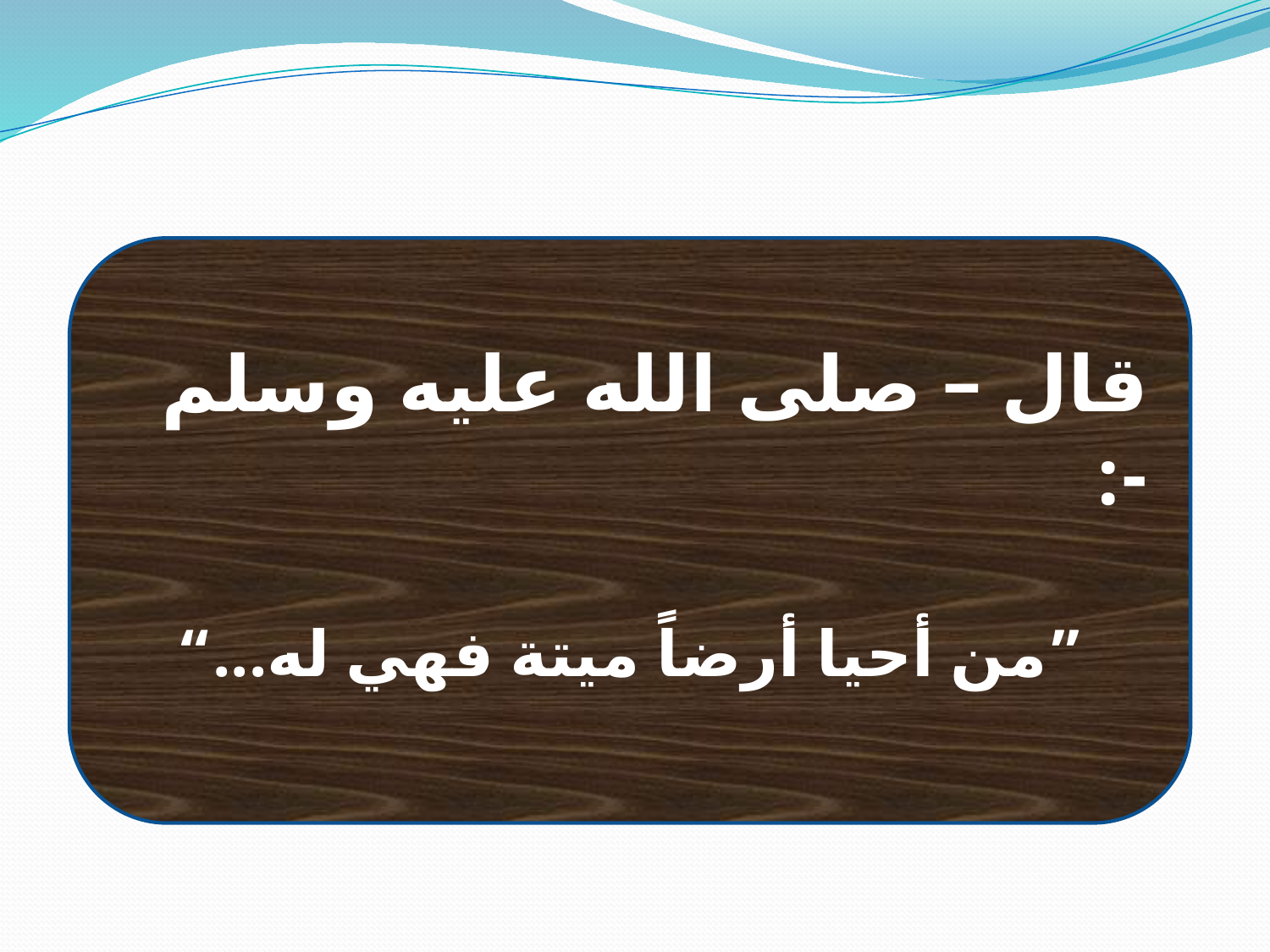

قال – صلى الله عليه وسلم -:

”من أحيا أرضاً ميتة فهي له...“